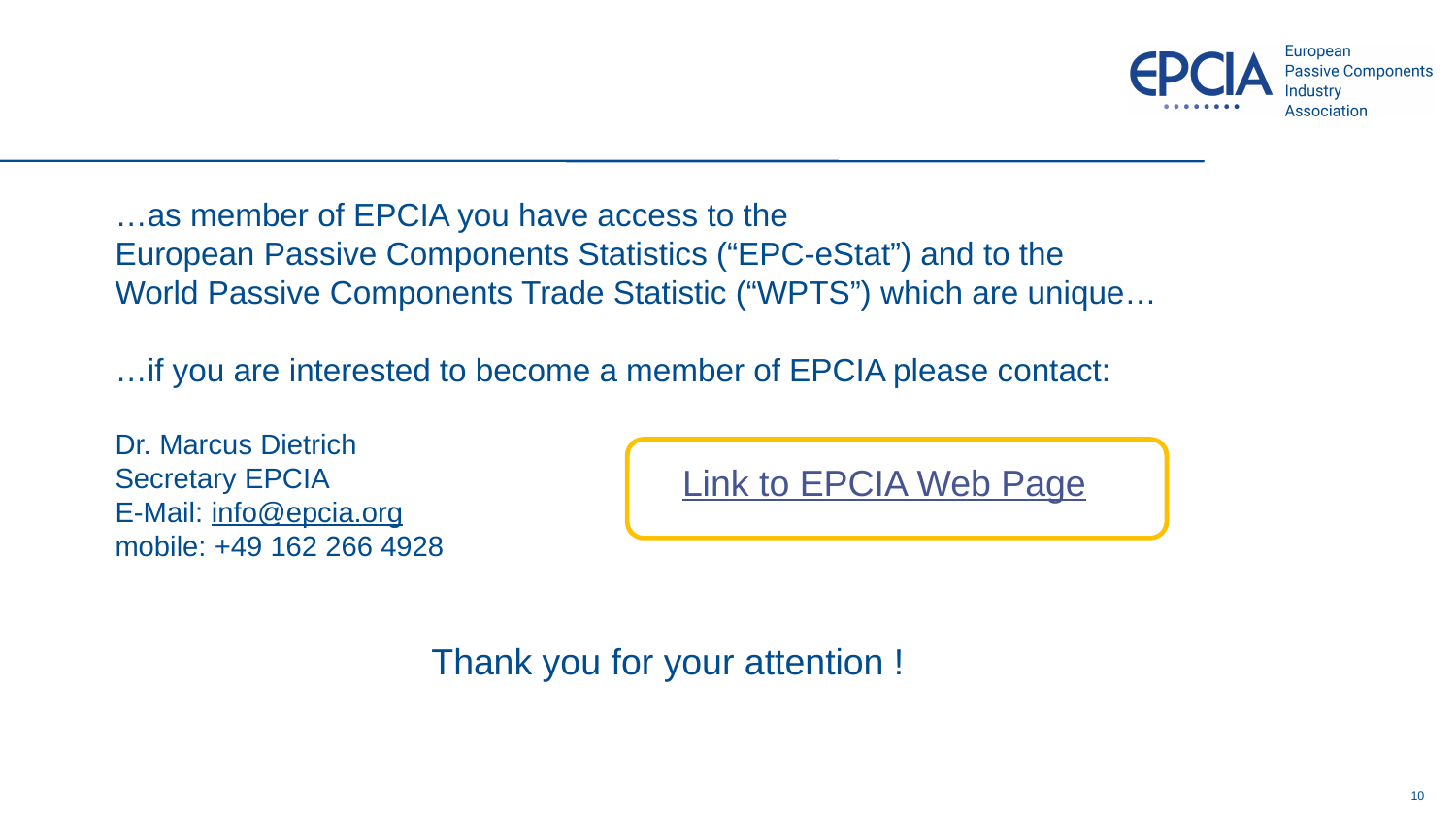

…as member of EPCIA you have access to the
European Passive Components Statistics (“EPC-eStat”) and to the
World Passive Components Trade Statistic (“WPTS”) which are unique…

…if you are interested to become a member of EPCIA please contact:

Dr. Marcus Dietrich
Secretary EPCIA
E-Mail: info@epcia.org
mobile: +49 162 266 4928

Link to EPCIA Web Page
Thank you for your attention !
 10